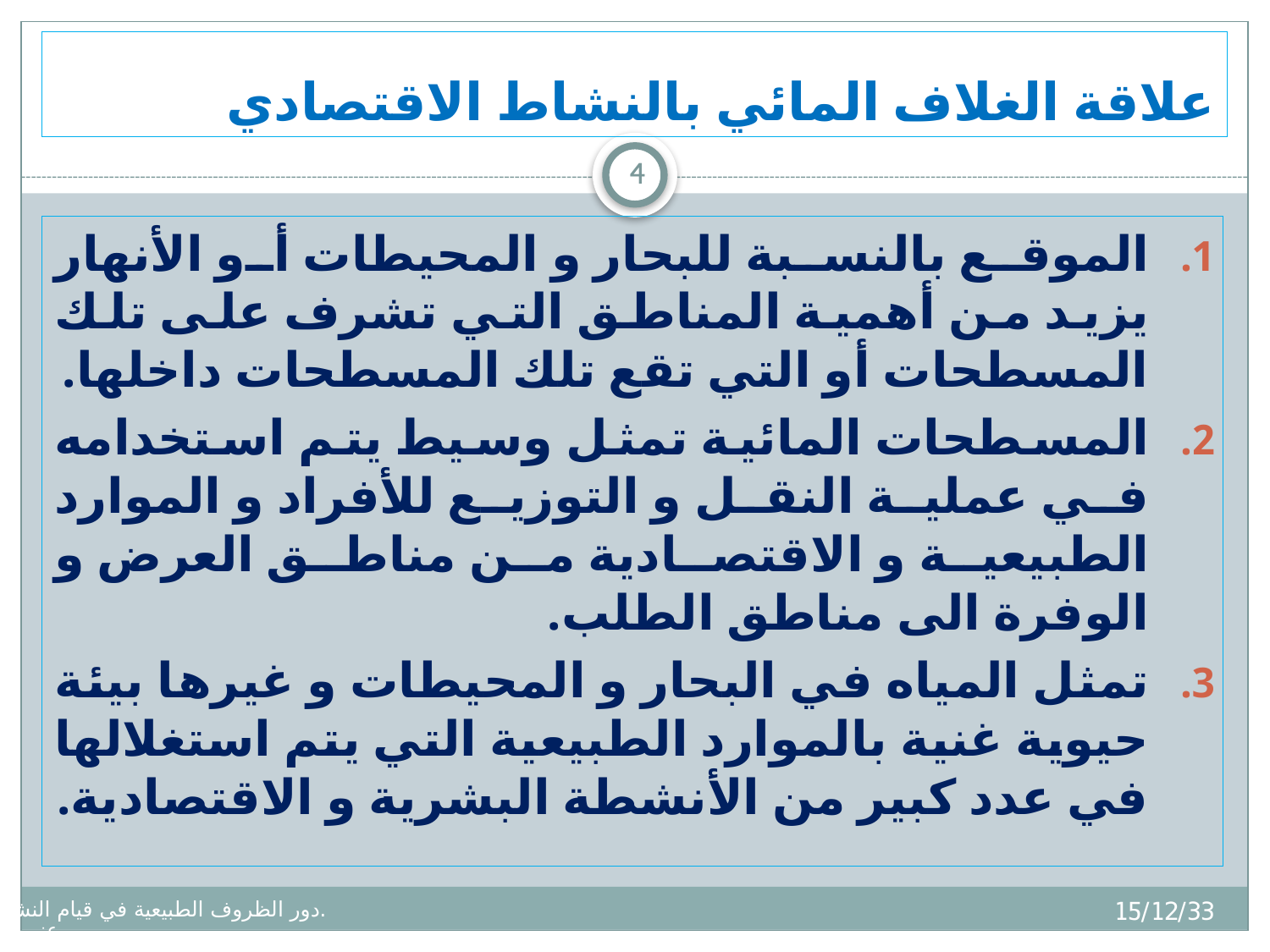

# علاقة الغلاف المائي بالنشاط الاقتصادي
4
الموقع بالنسبة للبحار و المحيطات أو الأنهار يزيد من أهمية المناطق التي تشرف على تلك المسطحات أو التي تقع تلك المسطحات داخلها.
المسطحات المائية تمثل وسيط يتم استخدامه في عملية النقل و التوزيع للأفراد و الموارد الطبيعية و الاقتصادية من مناطق العرض و الوفرة الى مناطق الطلب.
تمثل المياه في البحار و المحيطات و غيرها بيئة حيوية غنية بالموارد الطبيعية التي يتم استغلالها في عدد كبير من الأنشطة البشرية و الاقتصادية.
15/12/33
دور الظروف الطبيعية في قيام النشاط البشري       د. عنبره بنت خميس بلال